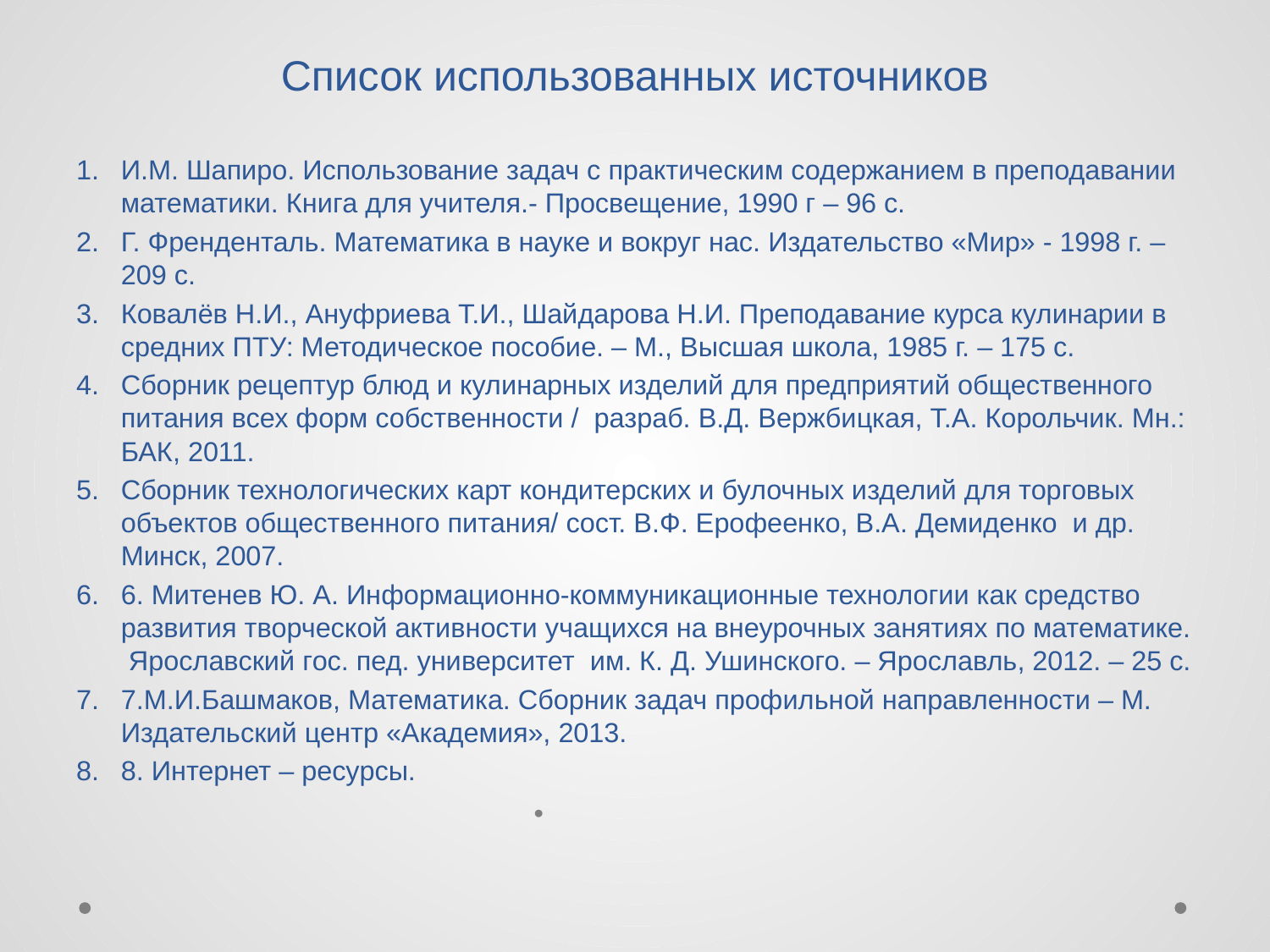

# Список использованных источников
И.М. Шапиро. Использование задач с практическим содержанием в преподавании математики. Книга для учителя.- Просвещение, 1990 г – 96 с.
Г. Френденталь. Математика в науке и вокруг нас. Издательство «Мир» - 1998 г. – 209 с.
Ковалёв Н.И., Ануфриева Т.И., Шайдарова Н.И. Преподавание курса кулинарии в средних ПТУ: Методическое пособие. – М., Высшая школа, 1985 г. – 175 с.
Сборник рецептур блюд и кулинарных изделий для предприятий общественного питания всех форм собственности /  разраб. В.Д. Вержбицкая, Т.А. Корольчик. Мн.: БАК, 2011.
Сборник технологических карт кондитерских и булочных изделий для торговых объектов общественного питания/ сост. В.Ф. Ерофеенко, В.А. Демиденко  и др. Минск, 2007.
6. Митенев Ю. А. Информационно-коммуникационные технологии как средство развития творческой активности учащихся на внеурочных занятиях по математике.  Ярославский гос. пед. университет  им. К. Д. Ушинского. – Ярославль, 2012. – 25 с.
7.М.И.Башмаков, Математика. Сборник задач профильной направленности – М.     Издательский центр «Академия», 2013.
8. Интернет – ресурсы.